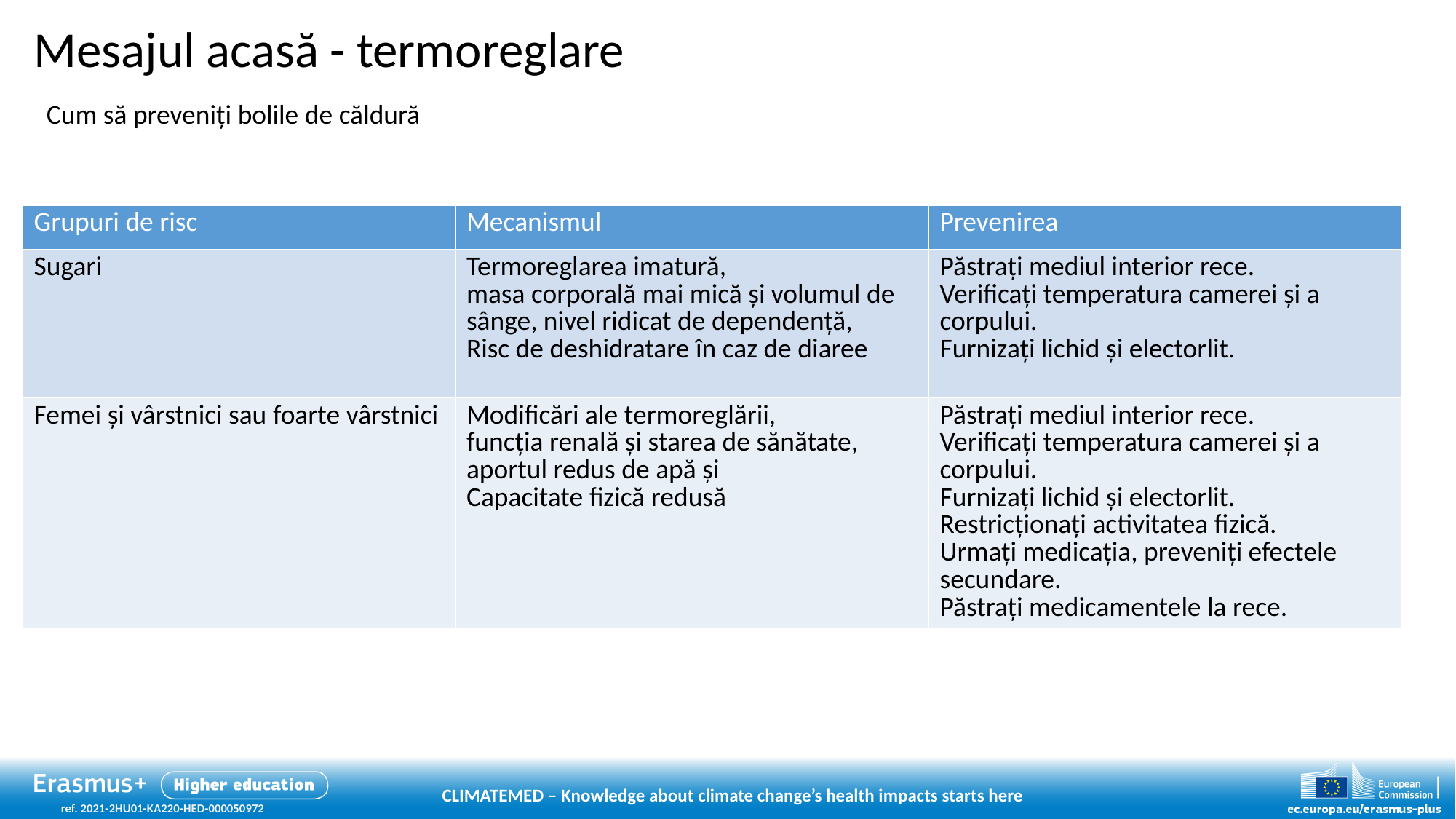

# Mesajul acasă - termoreglare
Cum să preveniți bolile de căldură
| Grupuri de risc | Mecanismul | Prevenirea |
| --- | --- | --- |
| Sugari | Termoreglarea imatură, masa corporală mai mică și volumul de sânge, nivel ridicat de dependență, Risc de deshidratare în caz de diaree | Păstrați mediul interior rece. Verificați temperatura camerei și a corpului. Furnizați lichid și electorlit. |
| Femei și vârstnici sau foarte vârstnici | Modificări ale termoreglării, funcția renală și starea de sănătate, aportul redus de apă și Capacitate fizică redusă | Păstrați mediul interior rece. Verificați temperatura camerei și a corpului. Furnizați lichid și electorlit. Restricționați activitatea fizică. Urmați medicația, preveniți efectele secundare. Păstrați medicamentele la rece. |